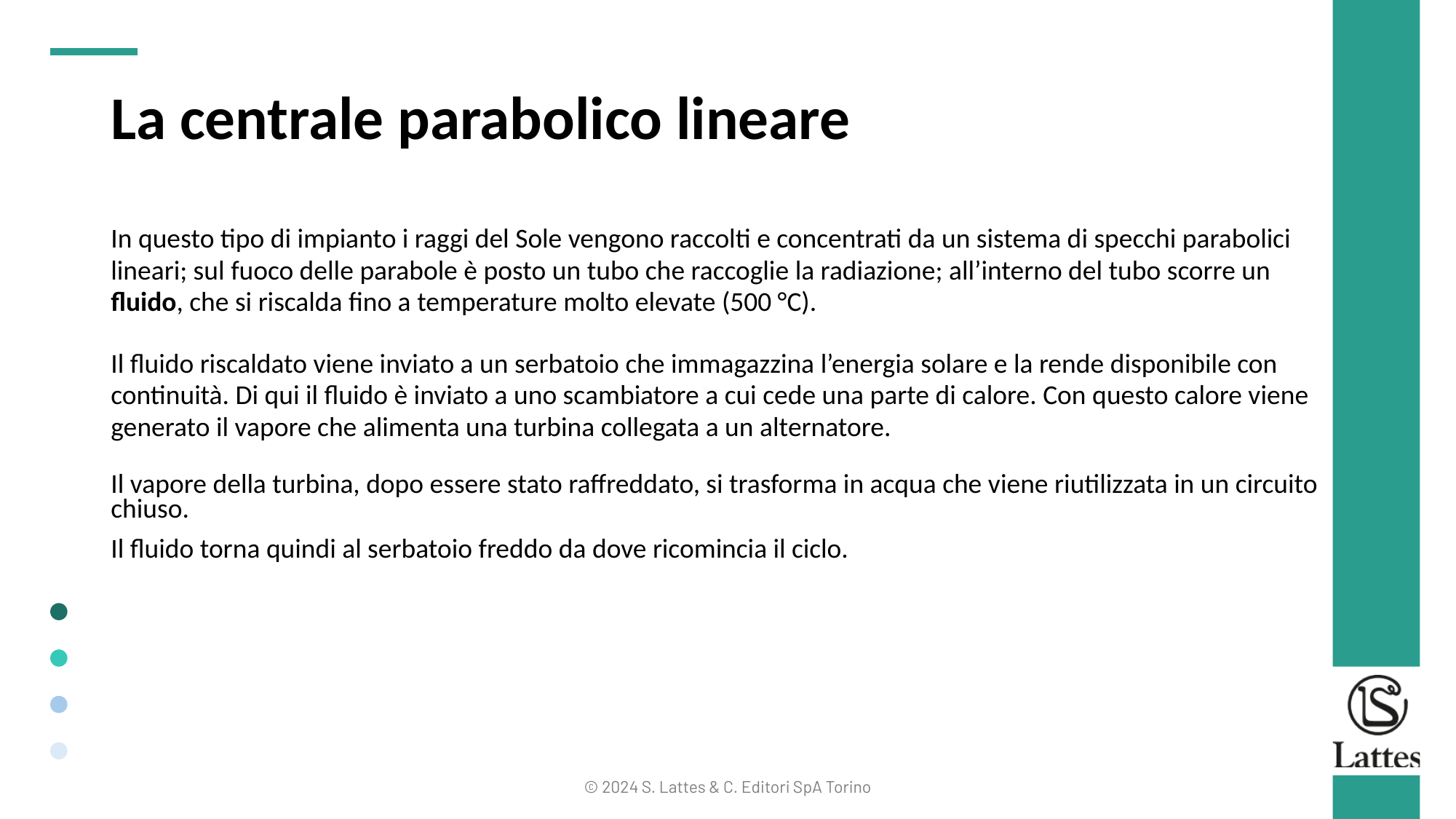

La centrale parabolico lineare
In questo tipo di impianto i raggi del Sole vengono raccolti e concentrati da un sistema di specchi parabolici lineari; sul fuoco delle parabole è posto un tubo che raccoglie la radiazione; all’interno del tubo scorre un fluido, che si riscalda fino a temperature molto elevate (500 °C).
Il fluido riscaldato viene inviato a un serbatoio che immagazzina l’energia solare e la rende disponibile con continuità. Di qui il fluido è inviato a uno scambiatore a cui cede una parte di calore. Con questo calore viene generato il vapore che alimenta una turbina collegata a un alternatore.
Il vapore della turbina, dopo essere stato raffreddato, si trasforma in acqua che viene riutilizzata in un circuito chiuso.
Il fluido torna quindi al serbatoio freddo da dove ricomincia il ciclo.